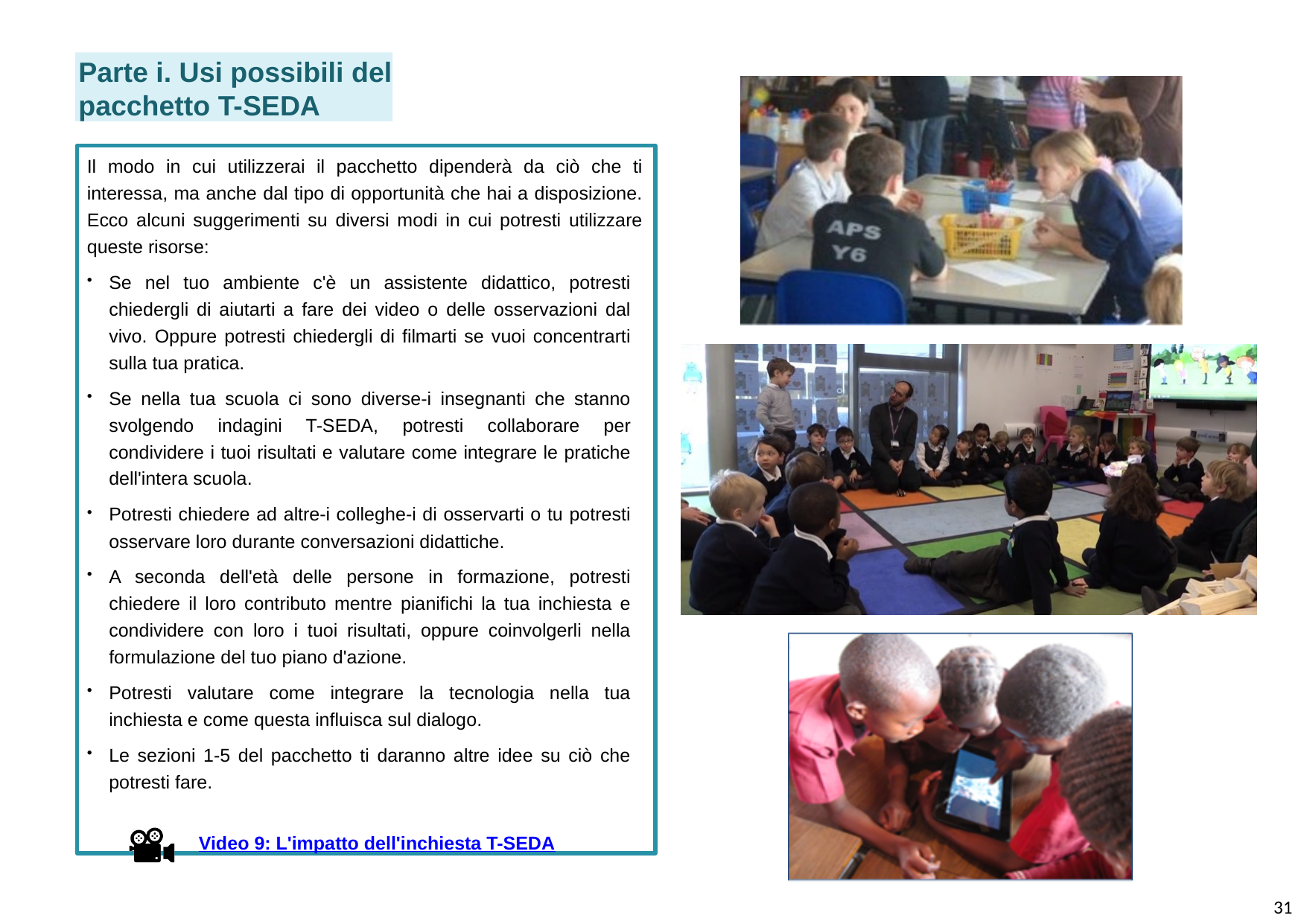

Parte i. Usi possibili del pacchetto T-SEDA

Il modo in cui utilizzerai il pacchetto dipenderà da ciò che ti interessa, ma anche dal tipo di opportunità che hai a disposizione. Ecco alcuni suggerimenti su diversi modi in cui potresti utilizzare queste risorse:
Se nel tuo ambiente c'è un assistente didattico, potresti chiedergli di aiutarti a fare dei video o delle osservazioni dal vivo. Oppure potresti chiedergli di filmarti se vuoi concentrarti sulla tua pratica.
Se nella tua scuola ci sono diverse-i insegnanti che stanno svolgendo indagini T-SEDA, potresti collaborare per condividere i tuoi risultati e valutare come integrare le pratiche dell'intera scuola.
Potresti chiedere ad altre-i colleghe-i di osservarti o tu potresti osservare loro durante conversazioni didattiche.
A seconda dell'età delle persone in formazione, potresti chiedere il loro contributo mentre pianifichi la tua inchiesta e condividere con loro i tuoi risultati, oppure coinvolgerli nella formulazione del tuo piano d'azione.
Potresti valutare come integrare la tecnologia nella tua inchiesta e come questa influisca sul dialogo.
Le sezioni 1-5 del pacchetto ti daranno altre idee su ciò che potresti fare.
 		Video 9: L'impatto dell'inchiesta T-SEDA

31